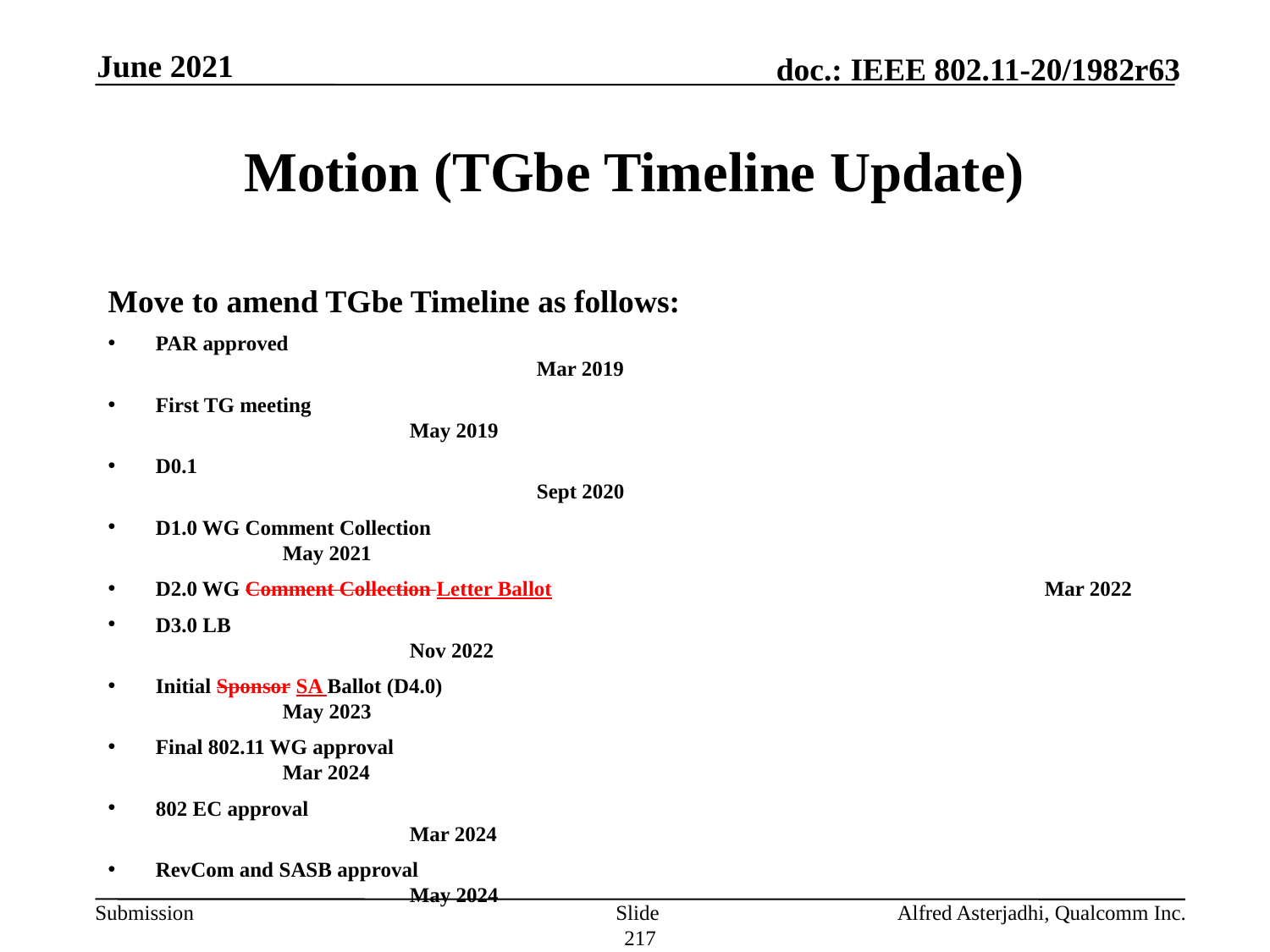

June 2021
# Motion (TGbe Timeline Update)
Move to amend TGbe Timeline as follows:
PAR approved									Mar 2019
First TG meeting								May 2019
D0.1 										Sept 2020
D1.0 WG Comment Collection						May 2021
D2.0 WG Comment Collection Letter Ballot				Mar 2022
D3.0 LB 									Nov 2022
Initial Sponsor SA Ballot (D4.0)						May 2023
Final 802.11 WG approval							Mar 2024
802 EC approval								Mar 2024
RevCom and SASB approval							May 2024

Move: 				Second:
Discussion:
Result:
Slide 217
Alfred Asterjadhi, Qualcomm Inc.